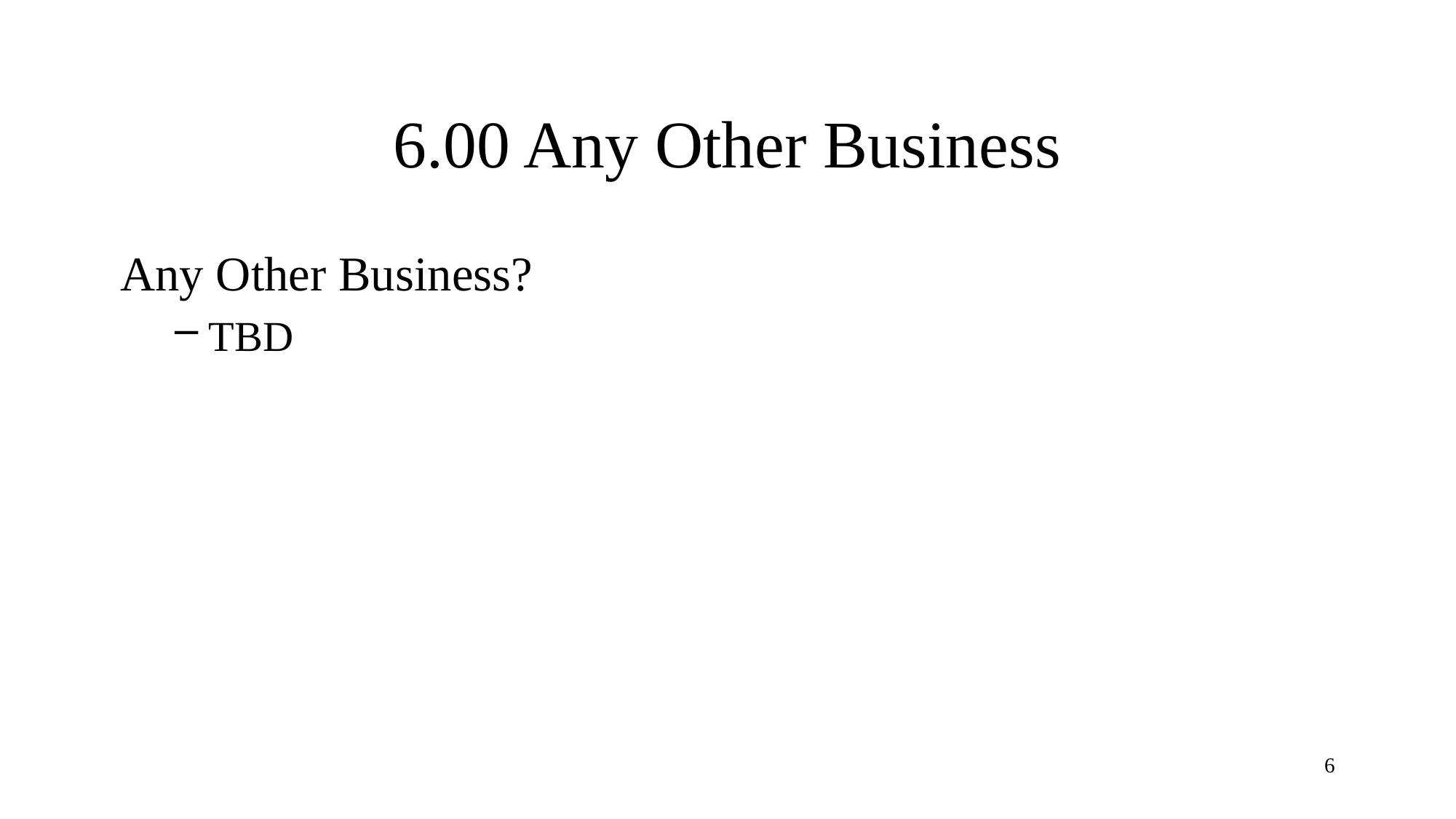

# 6.00 Any Other Business
Any Other Business?
TBD
6